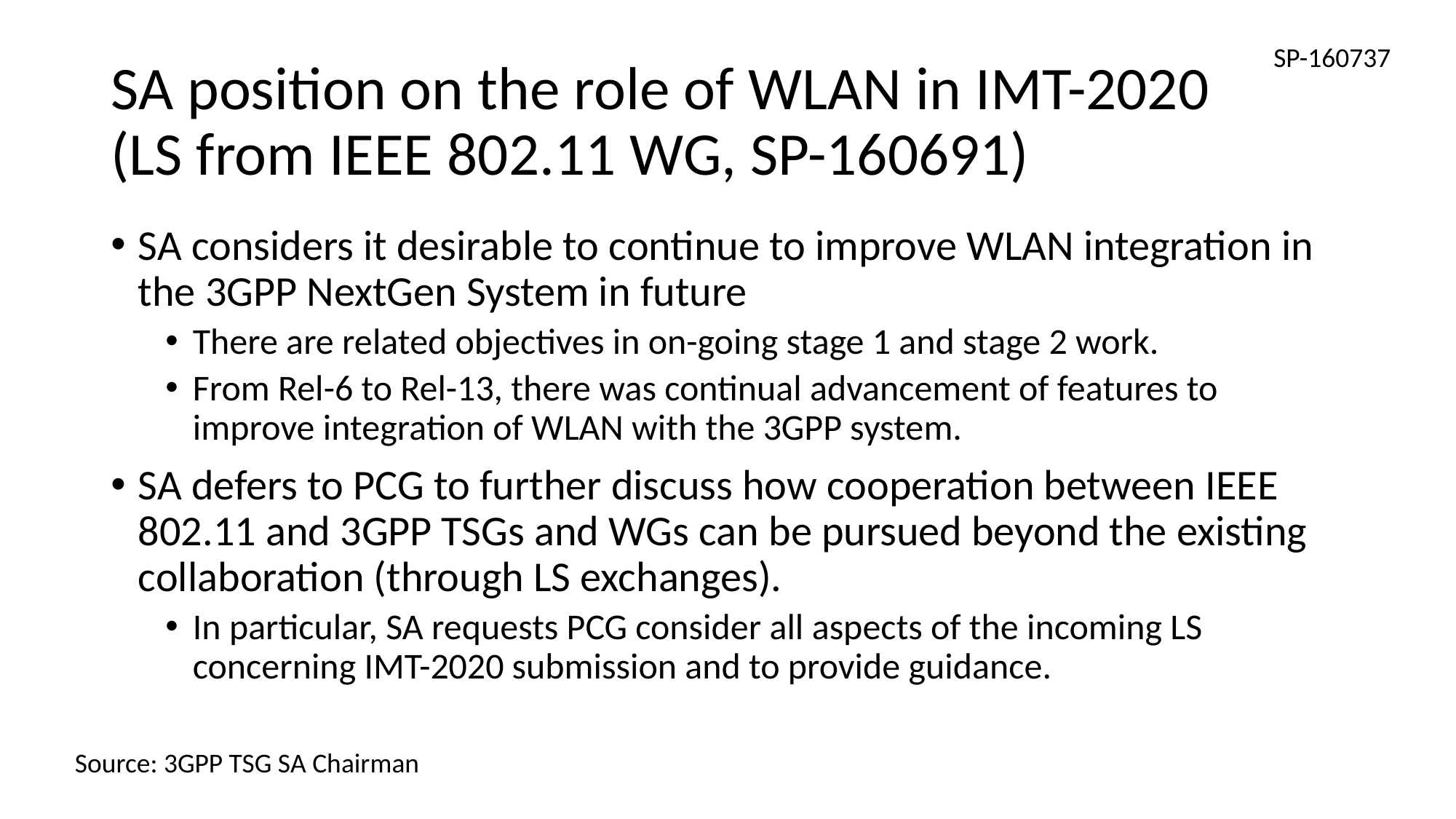

SP-160737
# SA position on the role of WLAN in IMT-2020 (LS from IEEE 802.11 WG, SP-160691)
SA considers it desirable to continue to improve WLAN integration in the 3GPP NextGen System in future
There are related objectives in on-going stage 1 and stage 2 work.
From Rel-6 to Rel-13, there was continual advancement of features to improve integration of WLAN with the 3GPP system.
SA defers to PCG to further discuss how cooperation between IEEE 802.11 and 3GPP TSGs and WGs can be pursued beyond the existing collaboration (through LS exchanges).
In particular, SA requests PCG consider all aspects of the incoming LS concerning IMT-2020 submission and to provide guidance.
Source: 3GPP TSG SA Chairman